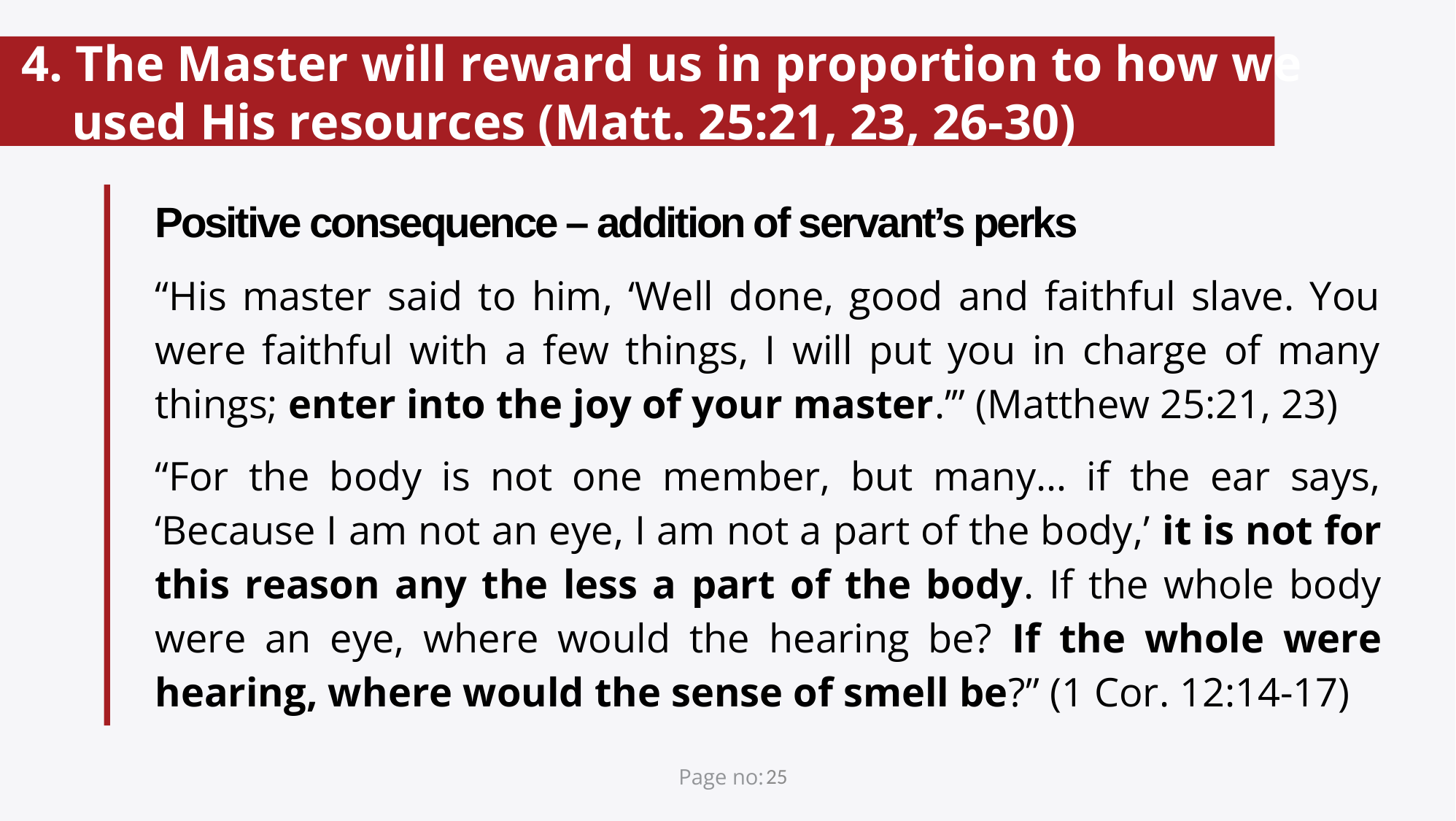

# 4. The Master will reward us in proportion to how we used His resources (Matt. 25:21, 23, 26-30)
Positive consequence – addition of servant’s perks
“His master said to him, ‘Well done, good and faithful slave. You were faithful with a few things, I will put you in charge of many things; enter into the joy of your master.’” (Matthew 25:21, 23)
“For the body is not one member, but many… if the ear says, ‘Because I am not an eye, I am not a part of the body,’ it is not for this reason any the less a part of the body. If the whole body were an eye, where would the hearing be? If the whole were hearing, where would the sense of smell be?” (1 Cor. 12:14-17)